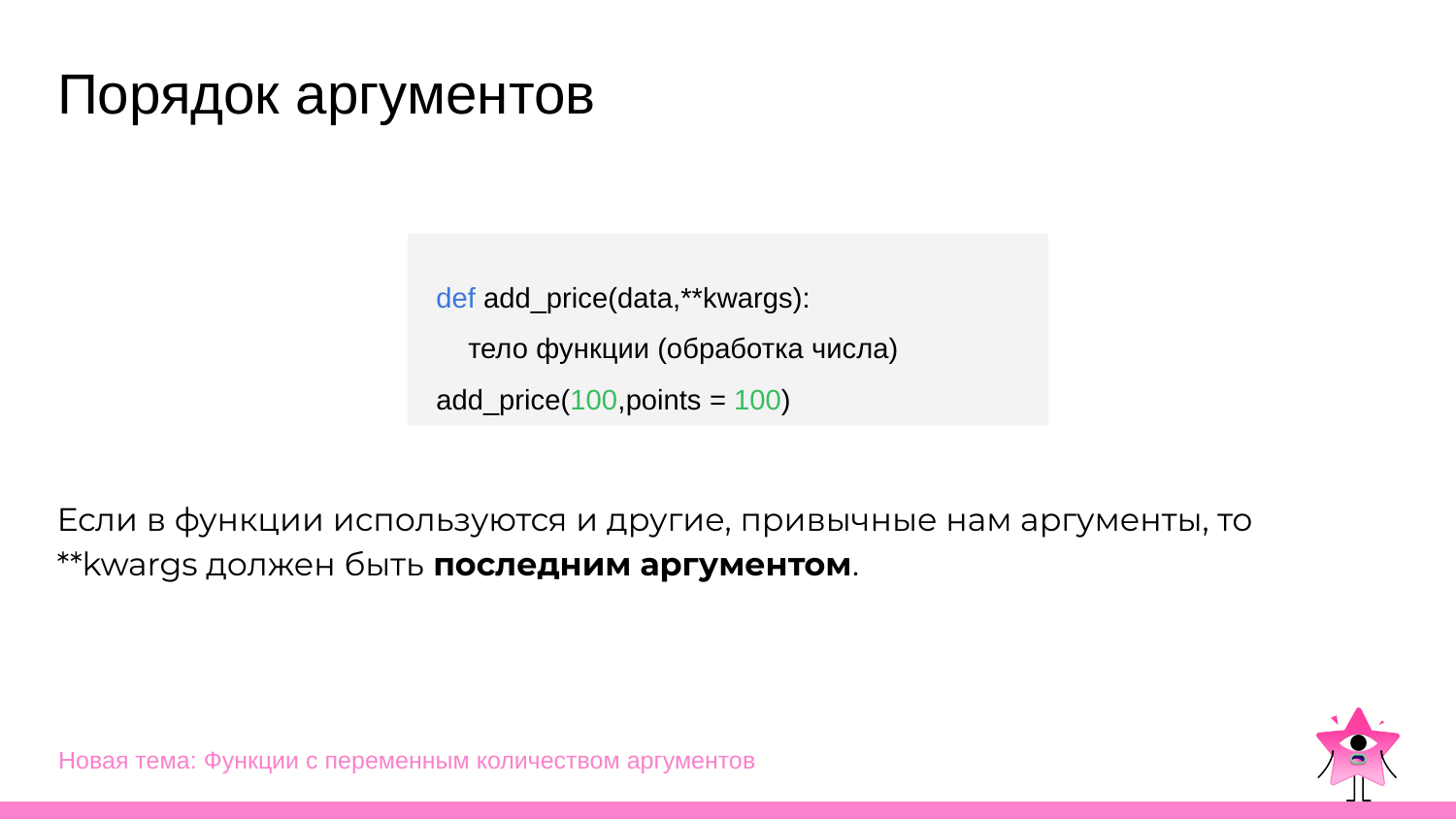

# Порядок аргументов
def add_price(data,**kwargs):
    тело функции (обработка числа)
add_price(100,points = 100)

Если в функции используются и другие, привычные нам аргументы, то **kwargs должен быть последним аргументом.
Новая тема: Функции с переменным количеством аргументов